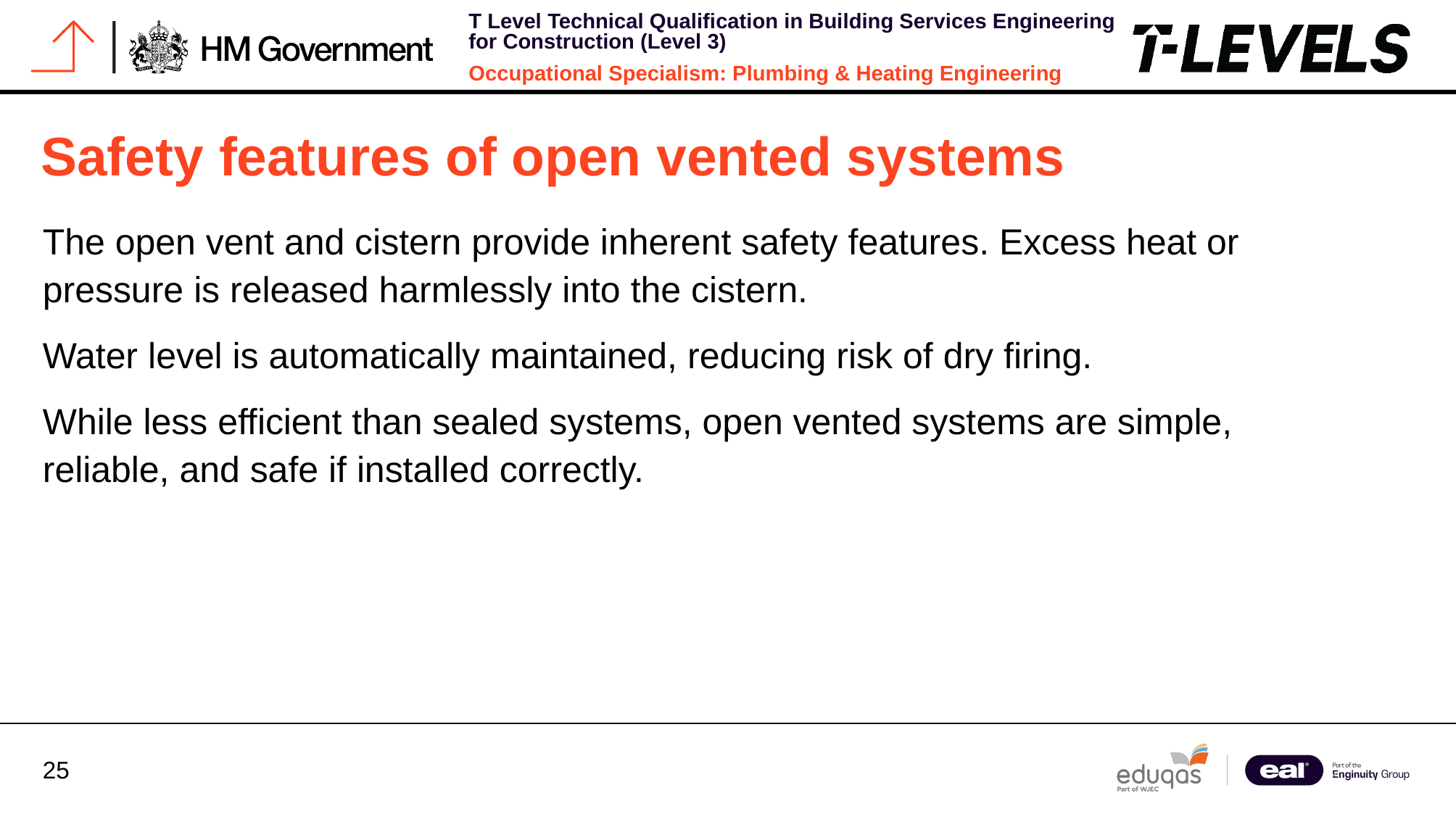

# Safety features of open vented systems
The open vent and cistern provide inherent safety features. Excess heat or pressure is released harmlessly into the cistern.
Water level is automatically maintained, reducing risk of dry firing.
While less efficient than sealed systems, open vented systems are simple, reliable, and safe if installed correctly.